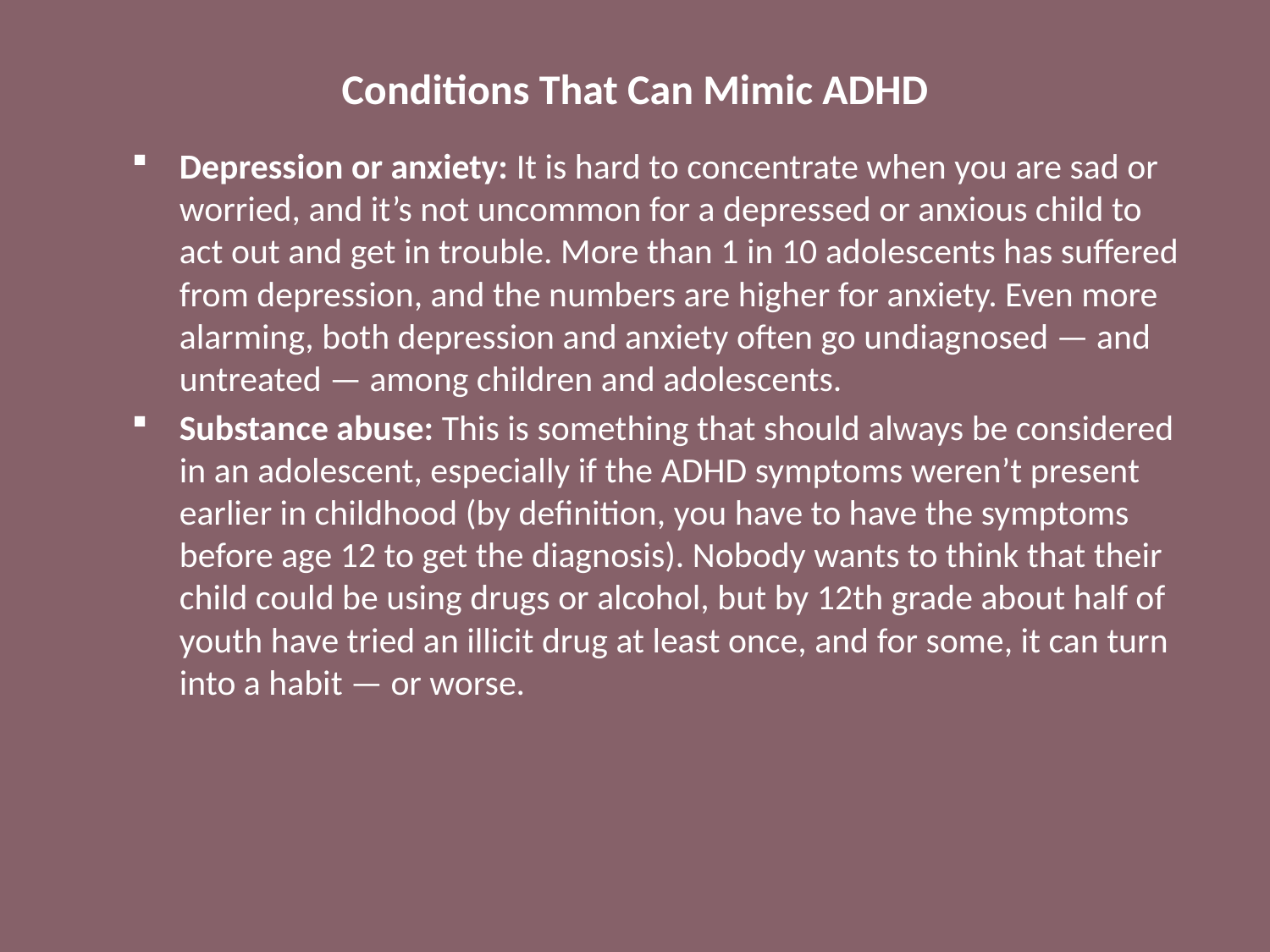

# Conditions That Can Mimic ADHD
Depression or anxiety: It is hard to concentrate when you are sad or worried, and it’s not uncommon for a depressed or anxious child to act out and get in trouble. More than 1 in 10 adolescents has suffered from depression, and the numbers are higher for anxiety. Even more alarming, both depression and anxiety often go undiagnosed — and untreated — among children and adolescents.
Substance abuse: This is something that should always be considered in an adolescent, especially if the ADHD symptoms weren’t present earlier in childhood (by definition, you have to have the symptoms before age 12 to get the diagnosis). Nobody wants to think that their child could be using drugs or alcohol, but by 12th grade about half of youth have tried an illicit drug at least once, and for some, it can turn into a habit — or worse.